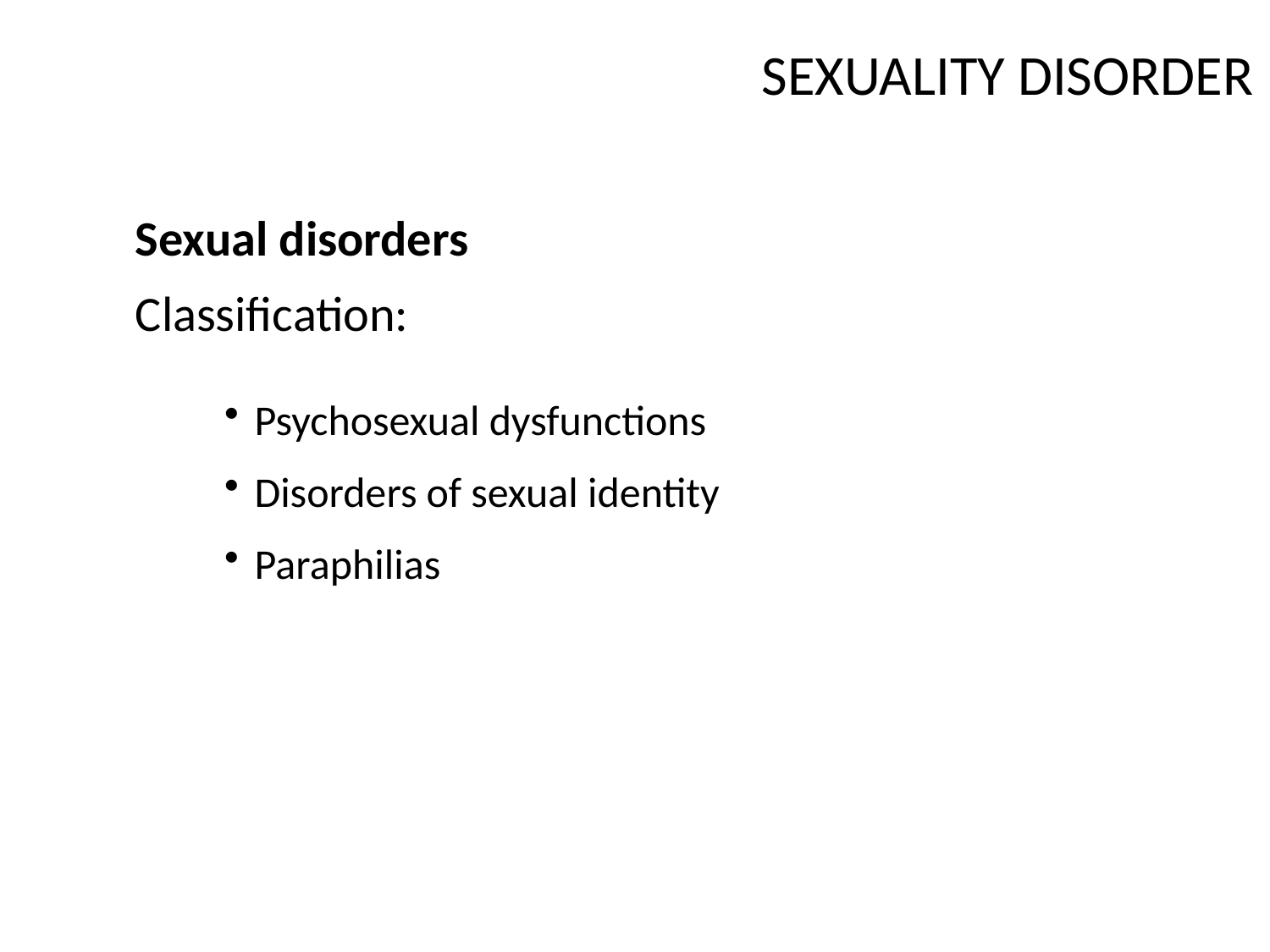

SEXUALITY DISORDER
#
Sexual disorders
Classification:
Psychosexual dysfunctions
Disorders of sexual identity
Paraphilias